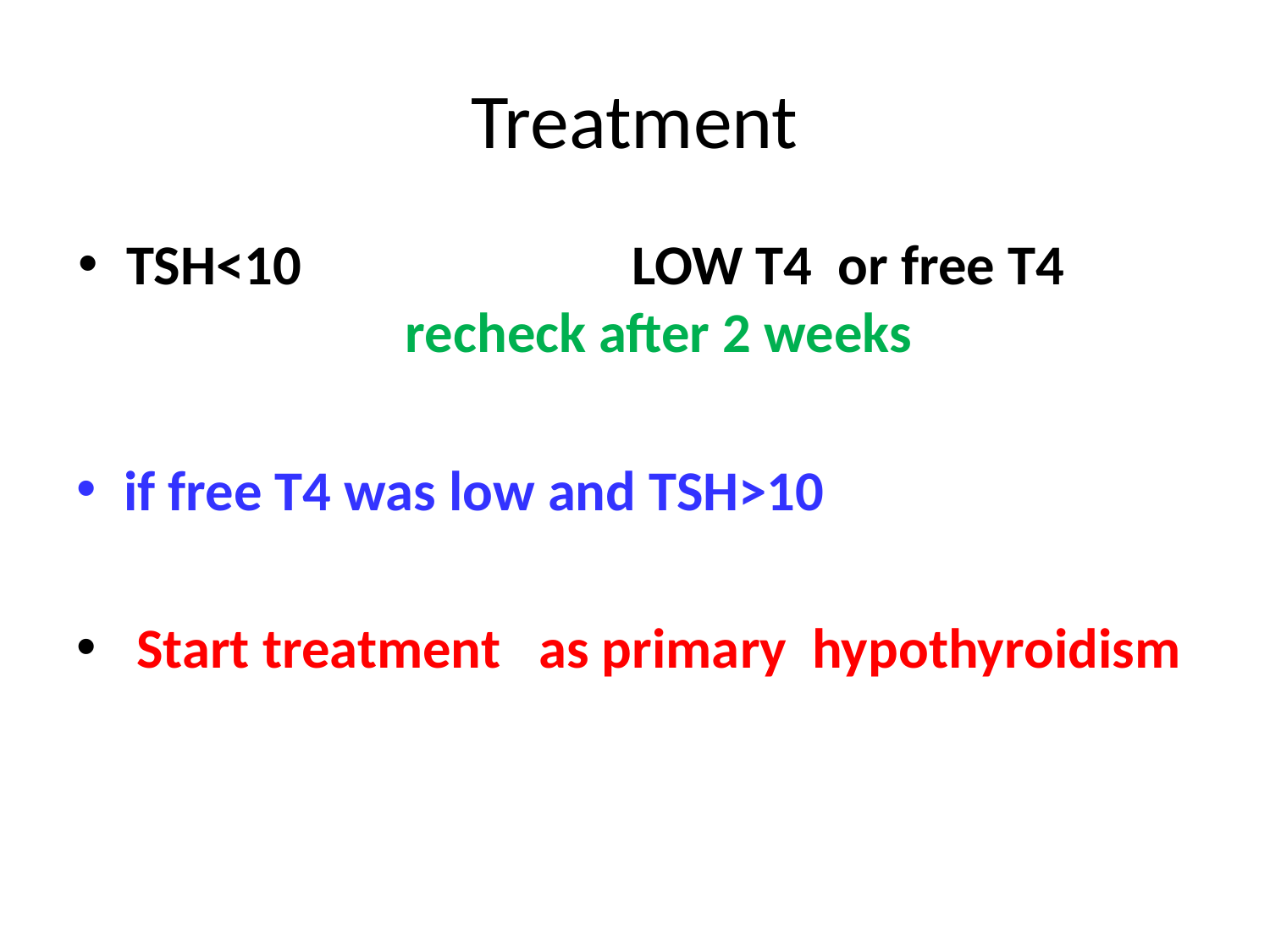

# Treatment
TSH<10                          LOW T4  or free T4             recheck after 2 weeks

if free T4 was low and TSH>10

 Start treatment   as primary  hypothyroidism